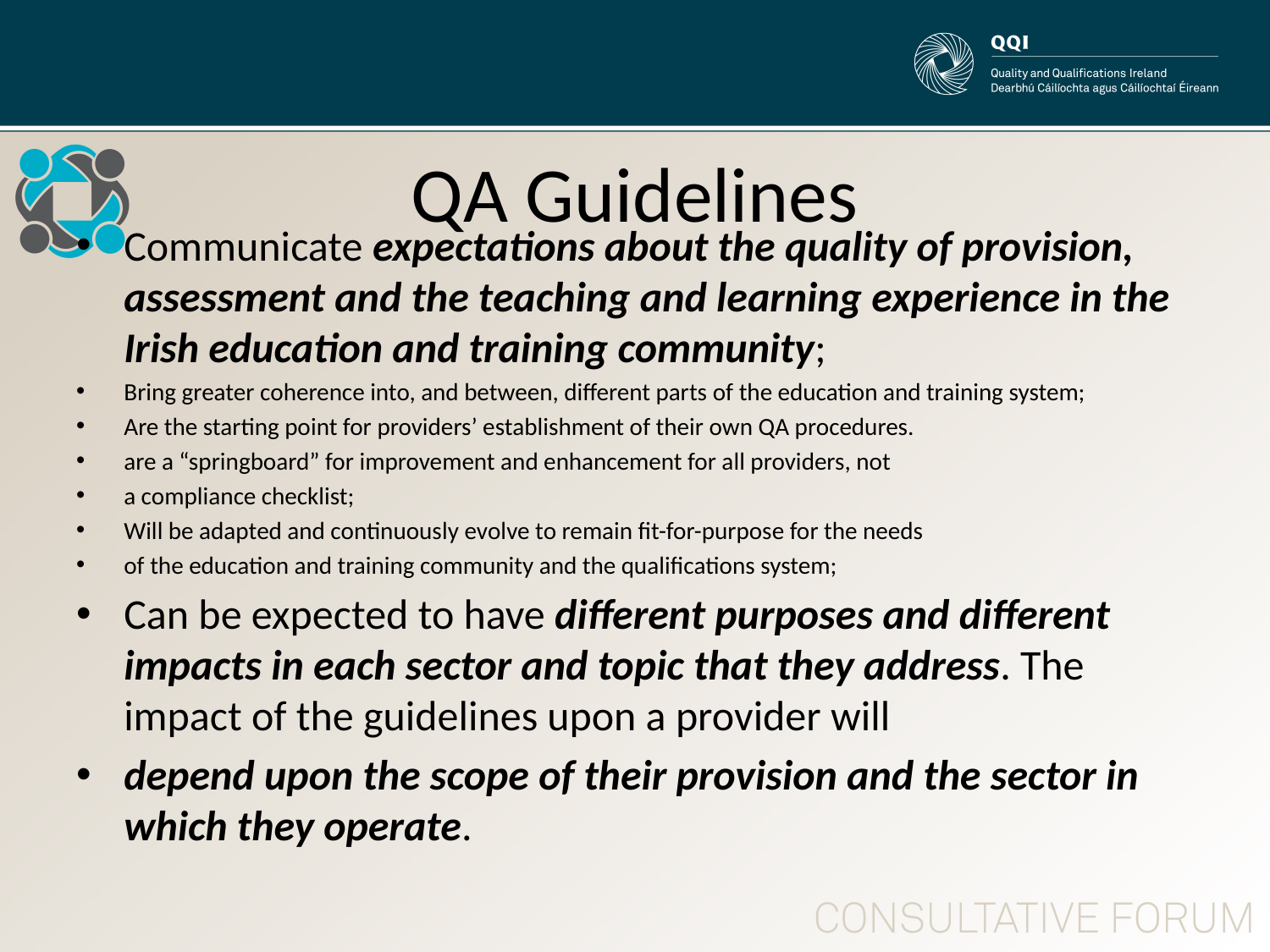

# QA Guidelines

Communicate expectations about the quality of provision, assessment and the teaching and learning experience in the Irish education and training community;
Bring greater coherence into, and between, different parts of the education and training system;
Are the starting point for providers’ establishment of their own QA procedures.
are a “springboard” for improvement and enhancement for all providers, not
a compliance checklist;
Will be adapted and continuously evolve to remain fit-for-purpose for the needs
of the education and training community and the qualifications system;
Can be expected to have different purposes and different impacts in each sector and topic that they address. The impact of the guidelines upon a provider will
depend upon the scope of their provision and the sector in which they operate.